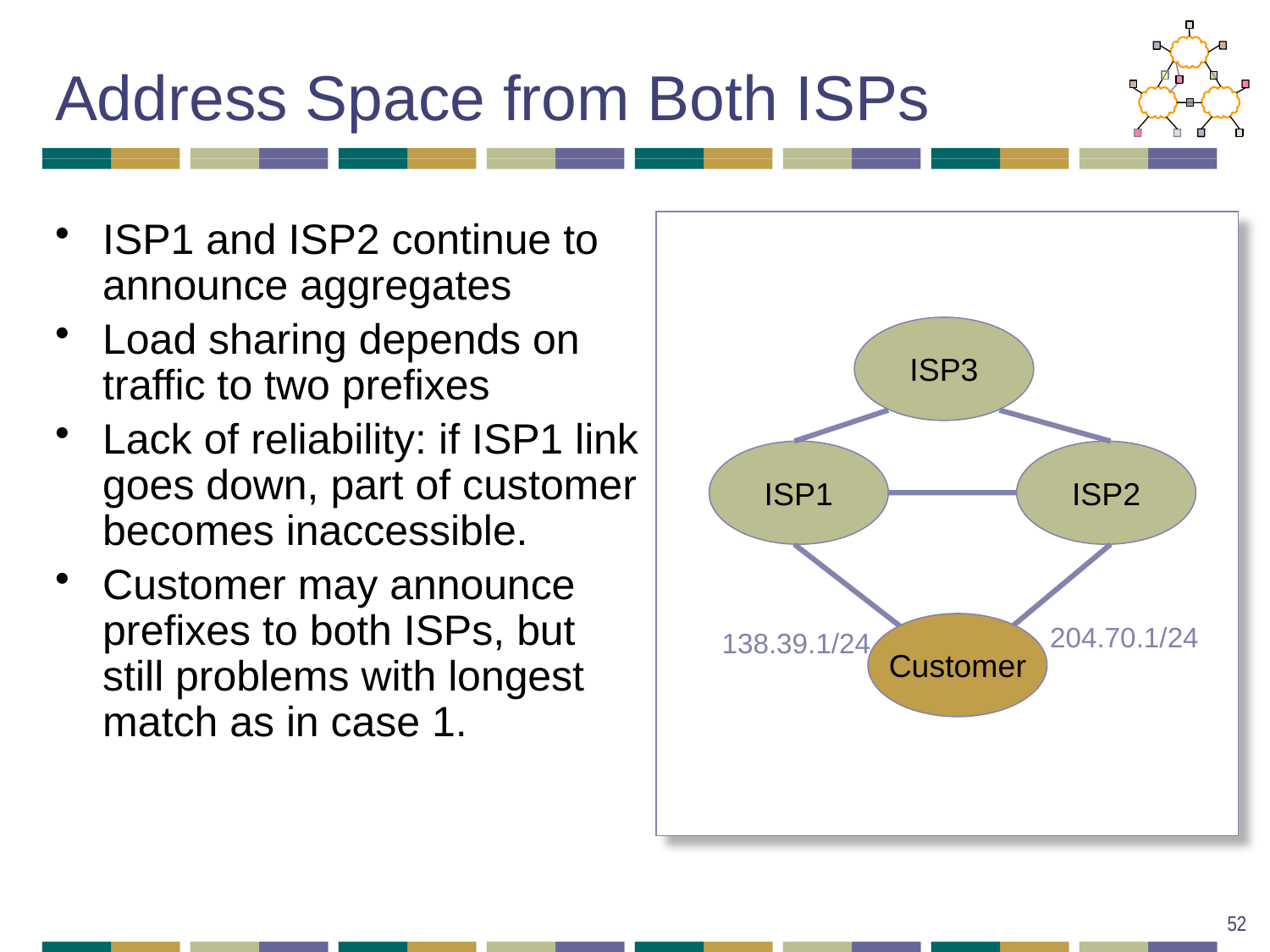

# Address Space from Both ISPs
ISP1 and ISP2 continue to announce aggregates
Load sharing depends on traffic to two prefixes
Lack of reliability: if ISP1 link goes down, part of customer becomes inaccessible.
Customer may announce prefixes to both ISPs, but still problems with longest match as in case 1.

ISP3

ISP1
ISP2

204.70.1/24
Customer
138.39.1/24
52